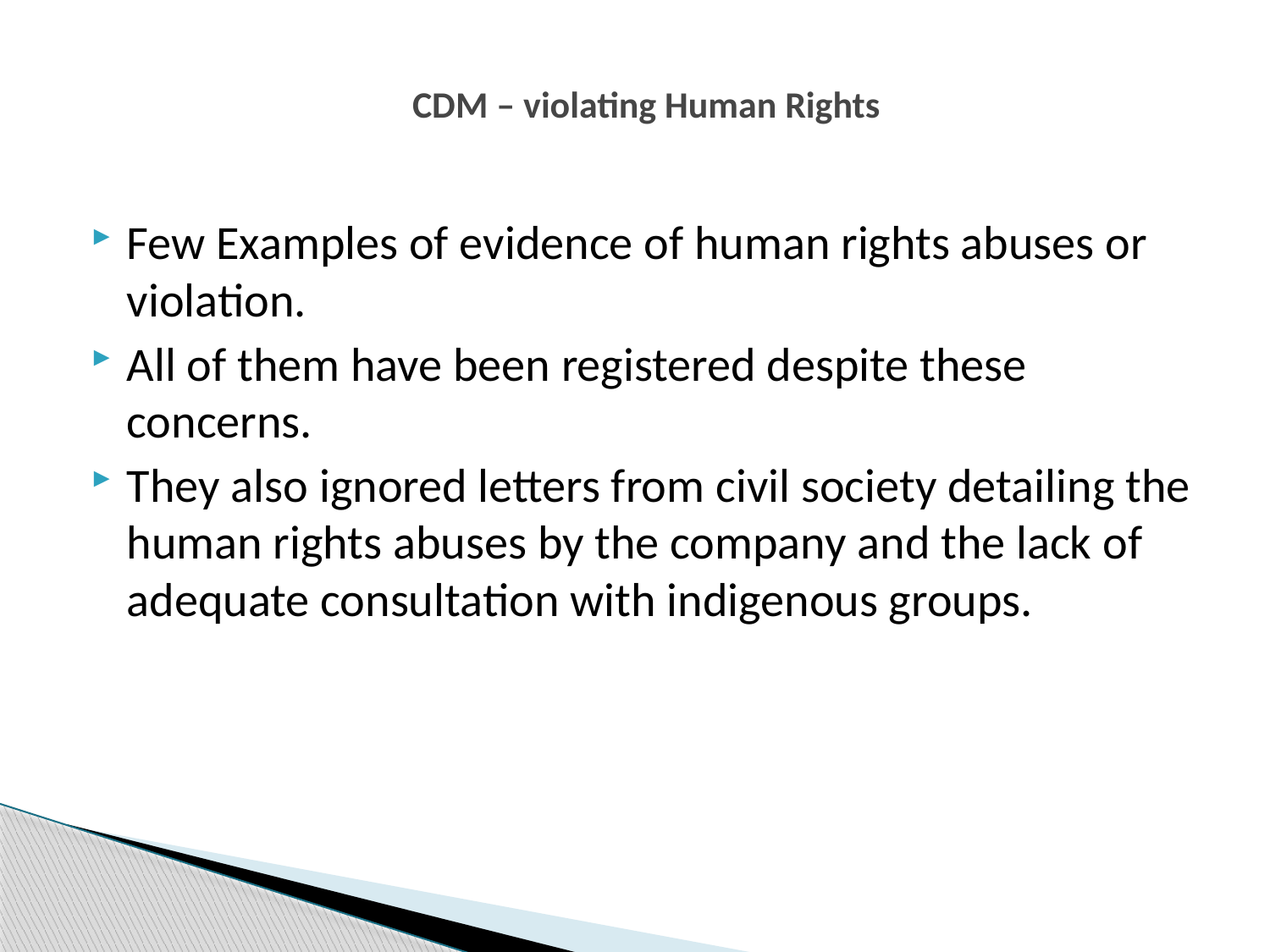

# CDM – violating Human Rights
Few Examples of evidence of human rights abuses or violation.
All of them have been registered despite these concerns.
They also ignored letters from civil society detailing the human rights abuses by the company and the lack of adequate consultation with indigenous groups.